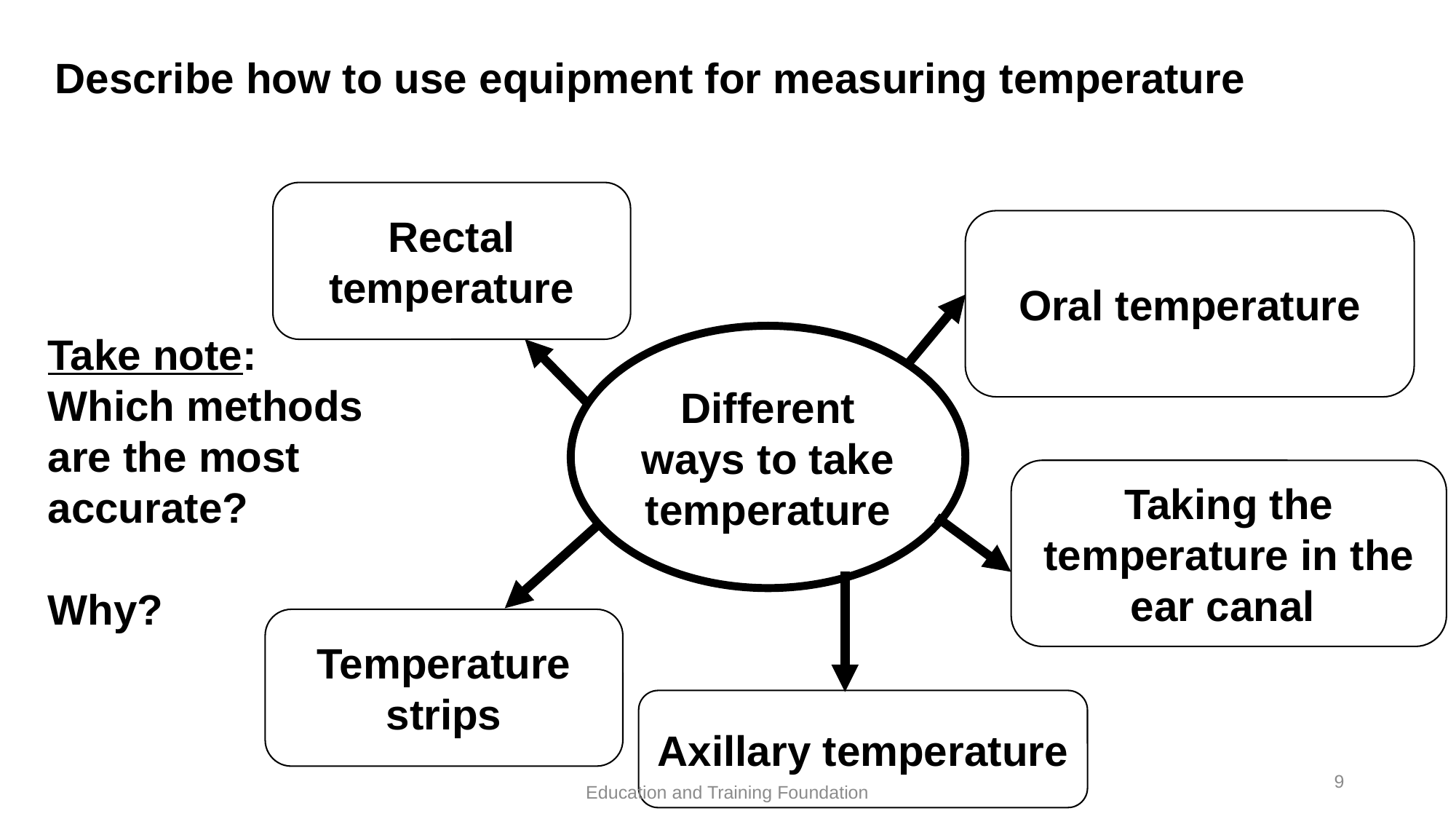

# Describe how to use equipment for measuring temperature
Rectal temperature
Oral temperature
Take note:
Which methods are the most accurate?

Why?
Different ways to take temperature
Taking the temperature in the ear canal
Temperature strips
Axillary temperature

Education and Training Foundation
9